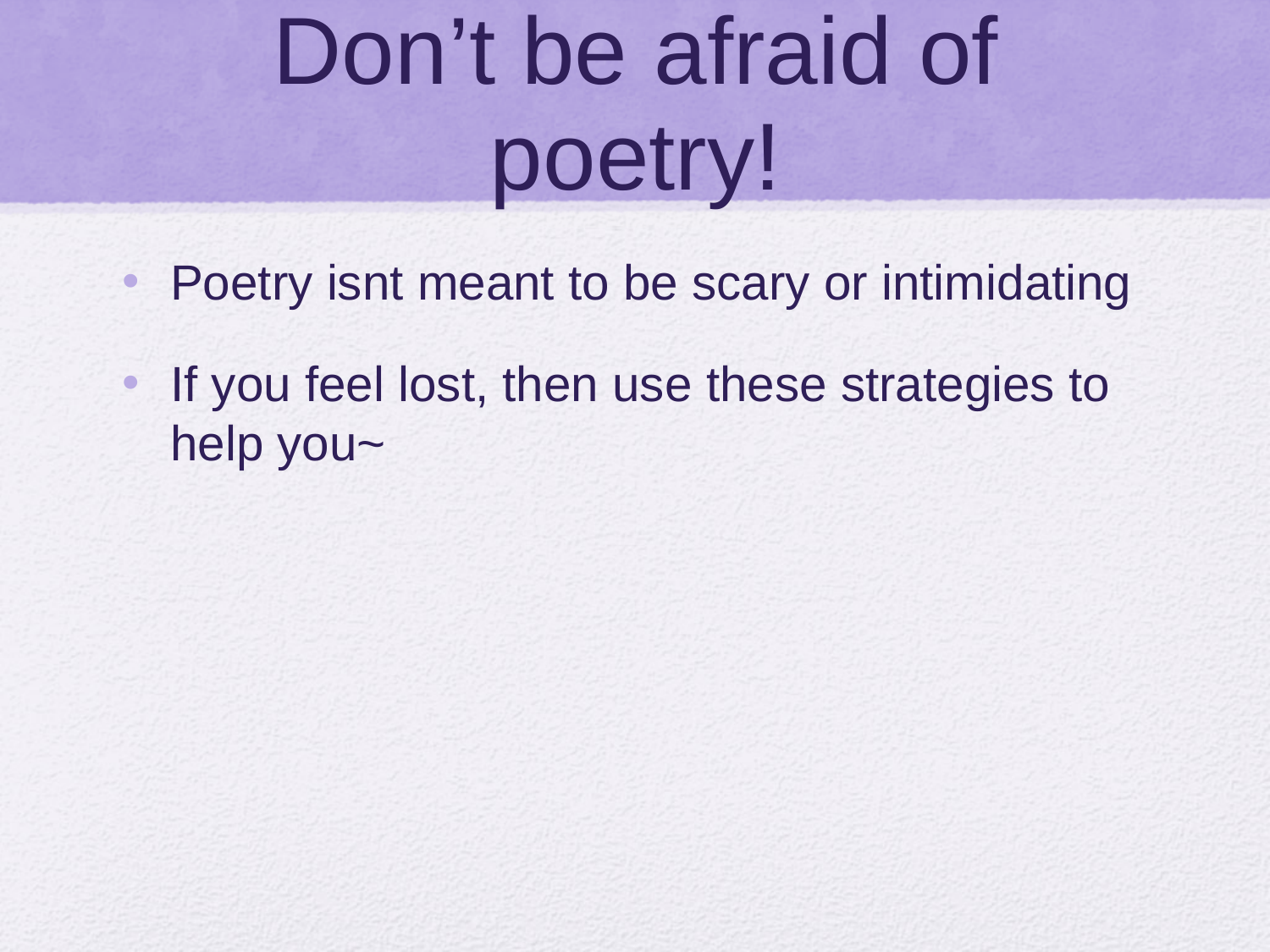

# Don’t be afraid of poetry!
Poetry isnt meant to be scary or intimidating
If you feel lost, then use these strategies to help you~